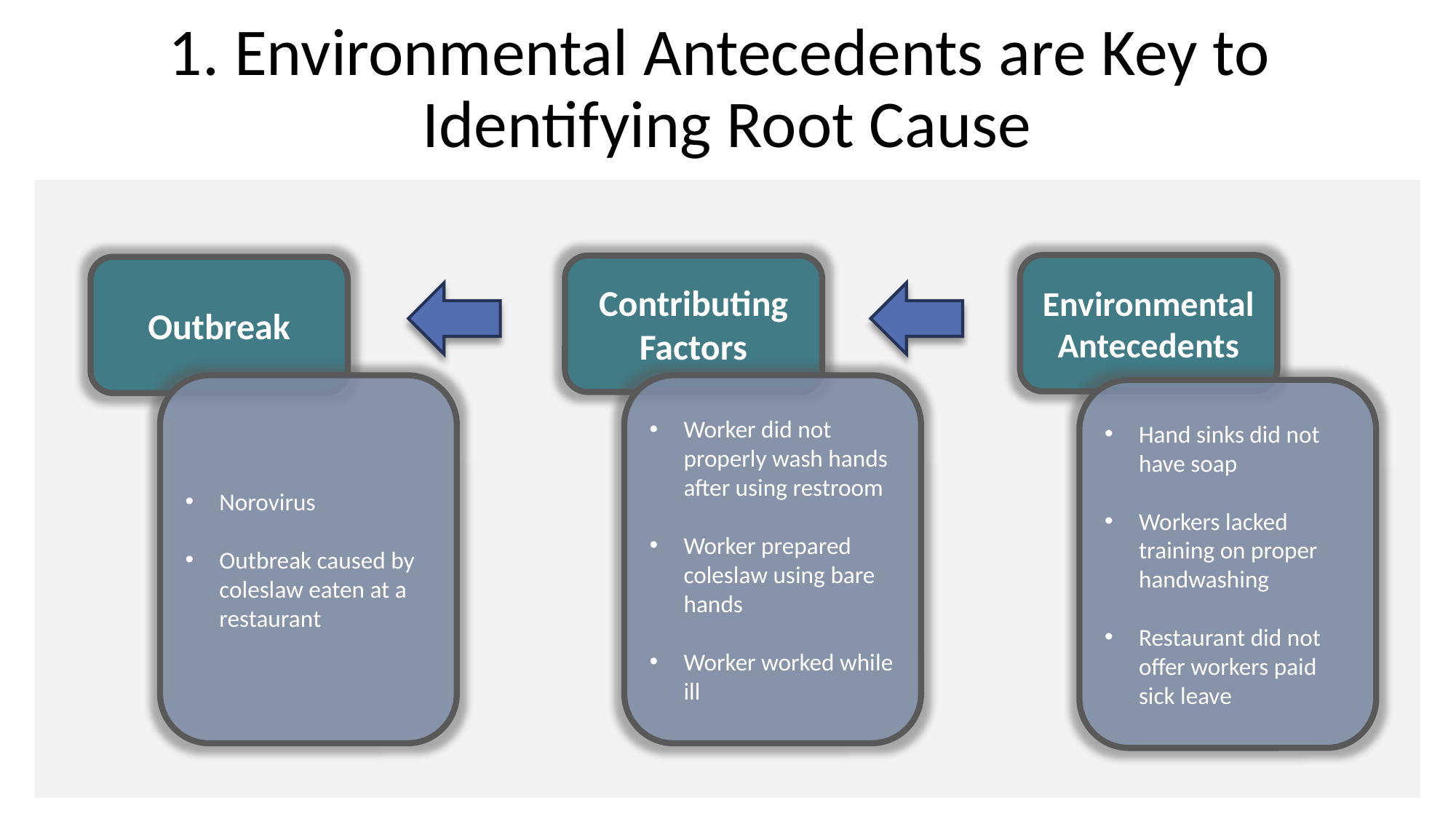

# 1. Environmental Antecedents are Key to Identifying Root Cause

Environmental Antecedents
Contributing Factors
Outbreak

Worker did not properly wash hands after using restroom

Worker prepared coleslaw using bare hands

Worker worked while ill
Norovirus

Outbreak caused by coleslaw eaten at a restaurant
Hand sinks did not have soap

Workers lacked training on proper handwashing

Restaurant did not offer workers paid sick leave